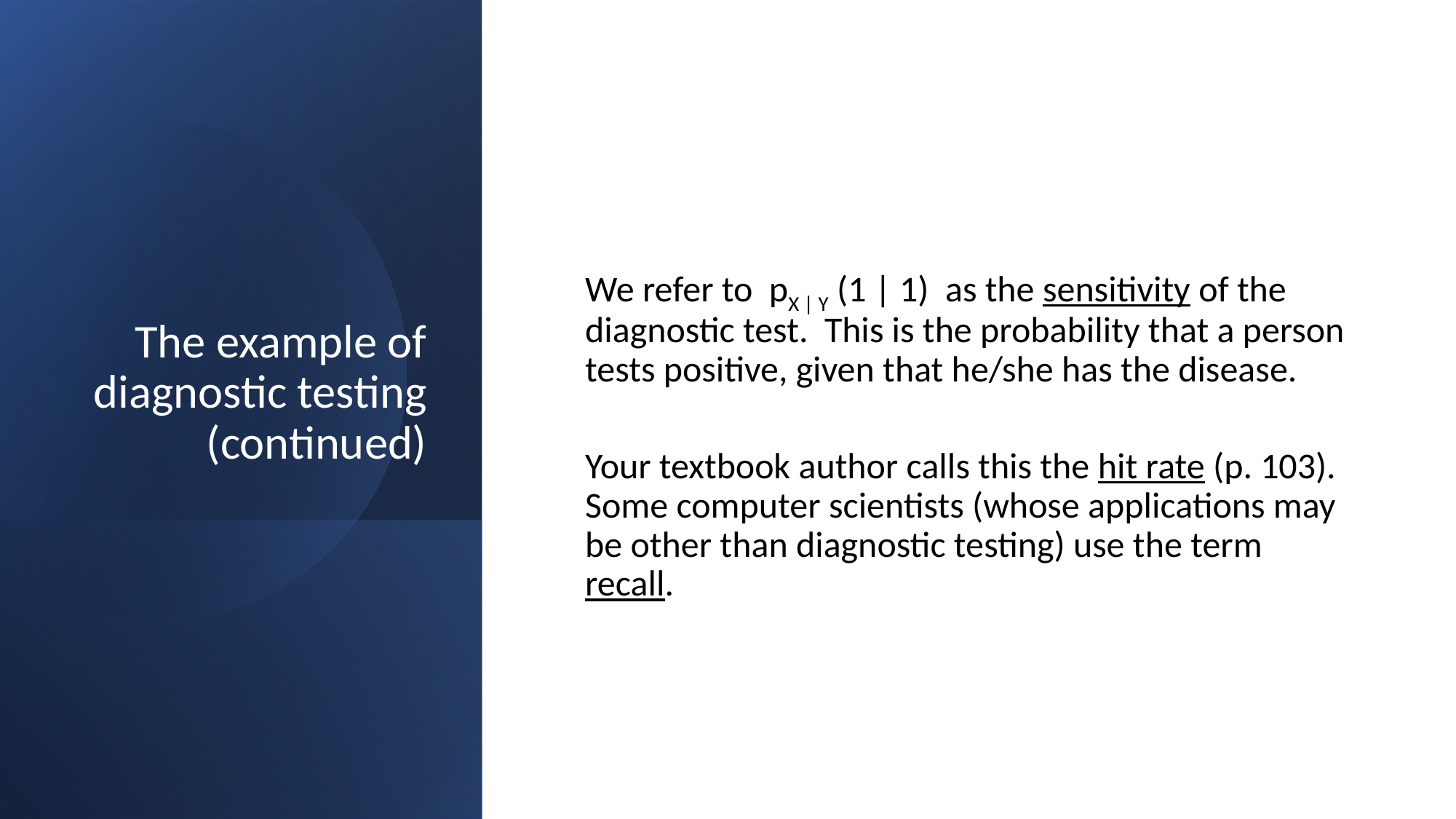

# The example of diagnostic testing (continued)

We refer to  pX | Y (1 | 1)  as the sensitivity of the diagnostic test.  This is the probability that a person tests positive, given that he/she has the disease.

Your textbook author calls this the hit rate (p. 103).  Some computer scientists (whose applications may be other than diagnostic testing) use the term recall.